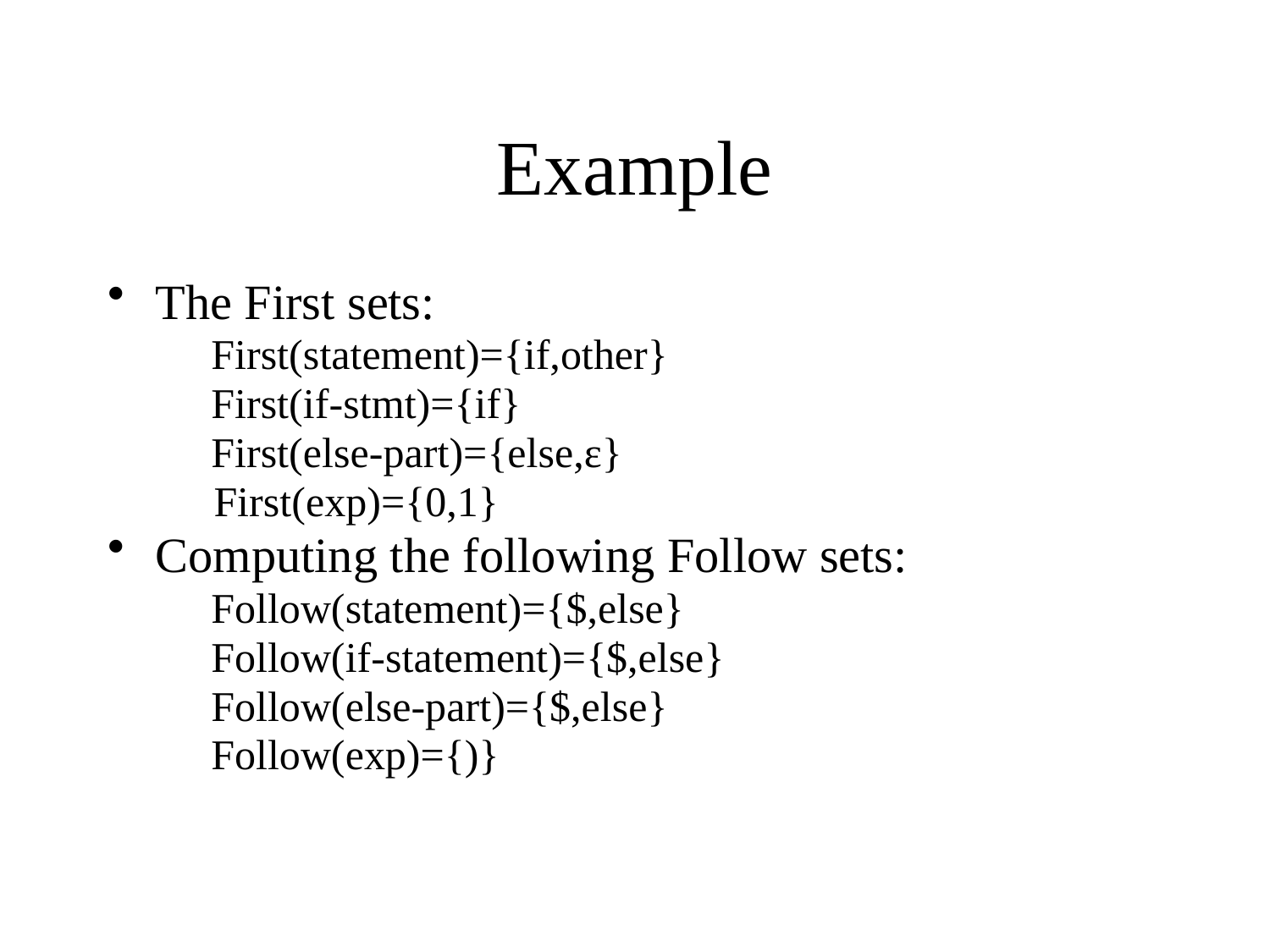

# Example
The First sets:
	First(statement)={if,other}
	First(if-stmt)={if}
	First(else-part)={else,ε}
    First(exp)={0,1}
Computing the following Follow sets:
	Follow(statement)={$,else}
	Follow(if-statement)={$,else}
	Follow(else-part)={$,else}
	Follow(exp)={)}